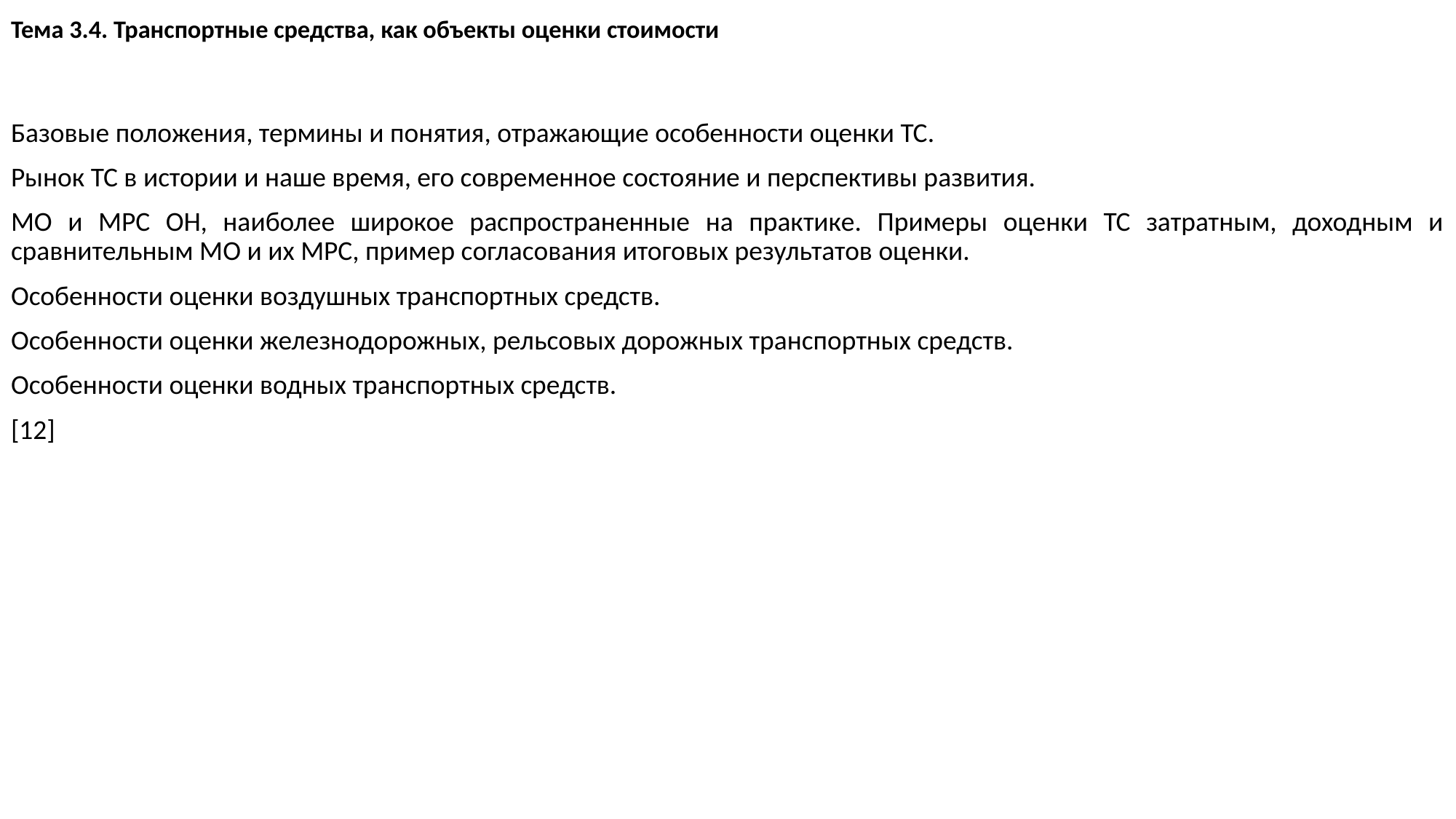

# Тема 3.4. Транспортные средства, как объекты оценки стоимости

Базовые положения, термины и понятия, отражающие особенности оценки ТС.
Рынок ТС в истории и наше время, его современное состояние и перспективы развития.
МО и МРС ОН, наиболее широкое распространенные на практике. Примеры оценки ТС затратным, доходным и сравнительным МО и их МРС, пример согласования итоговых результатов оценки.
Особенности оценки воздушных транспортных средств.
Особенности оценки железнодорожных, рельсовых дорожных транспортных средств.
Особенности оценки водных транспортных средств.
[12]